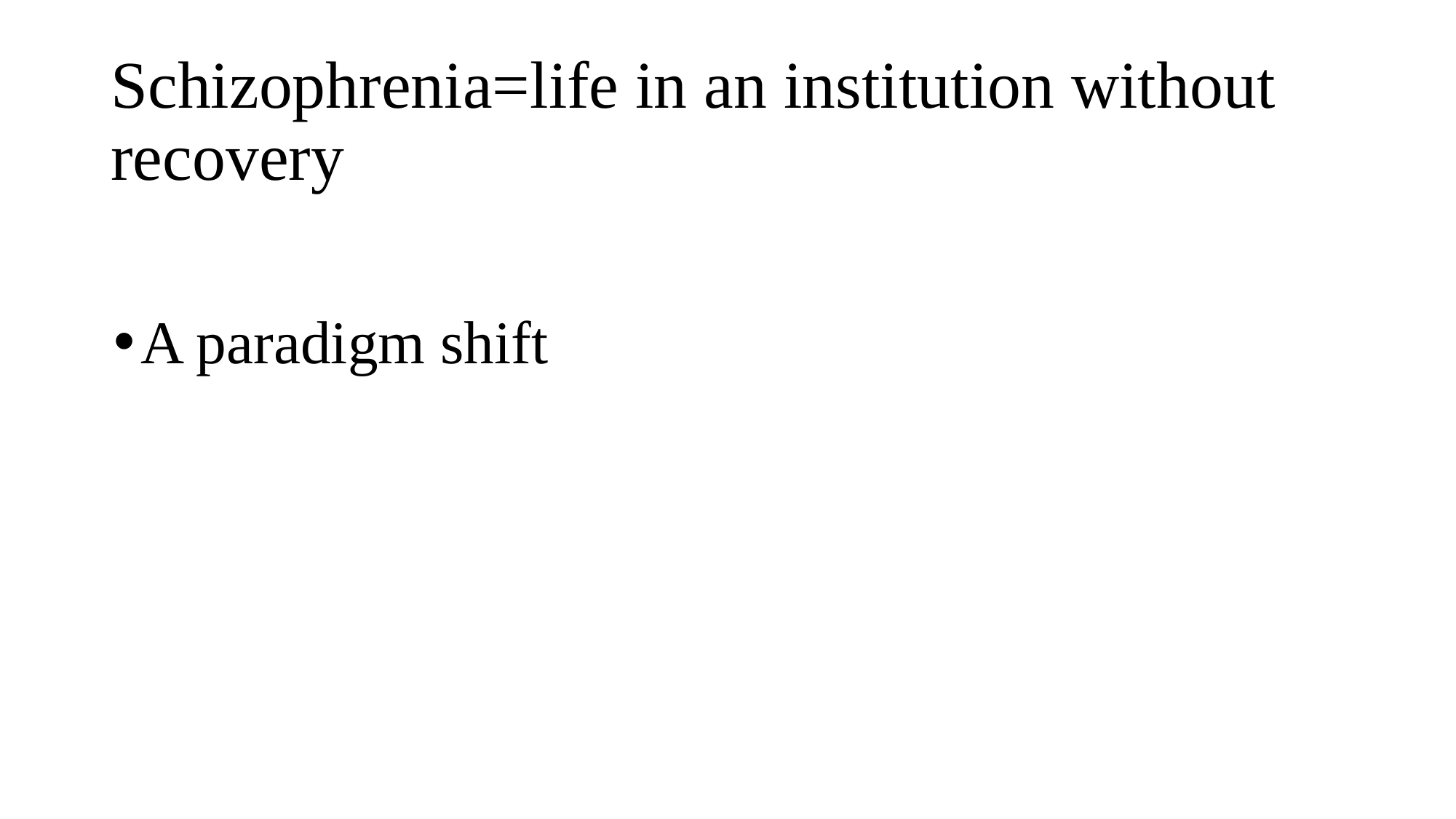

# Schizophrenia=life in an institution without recovery

A paradigm shift